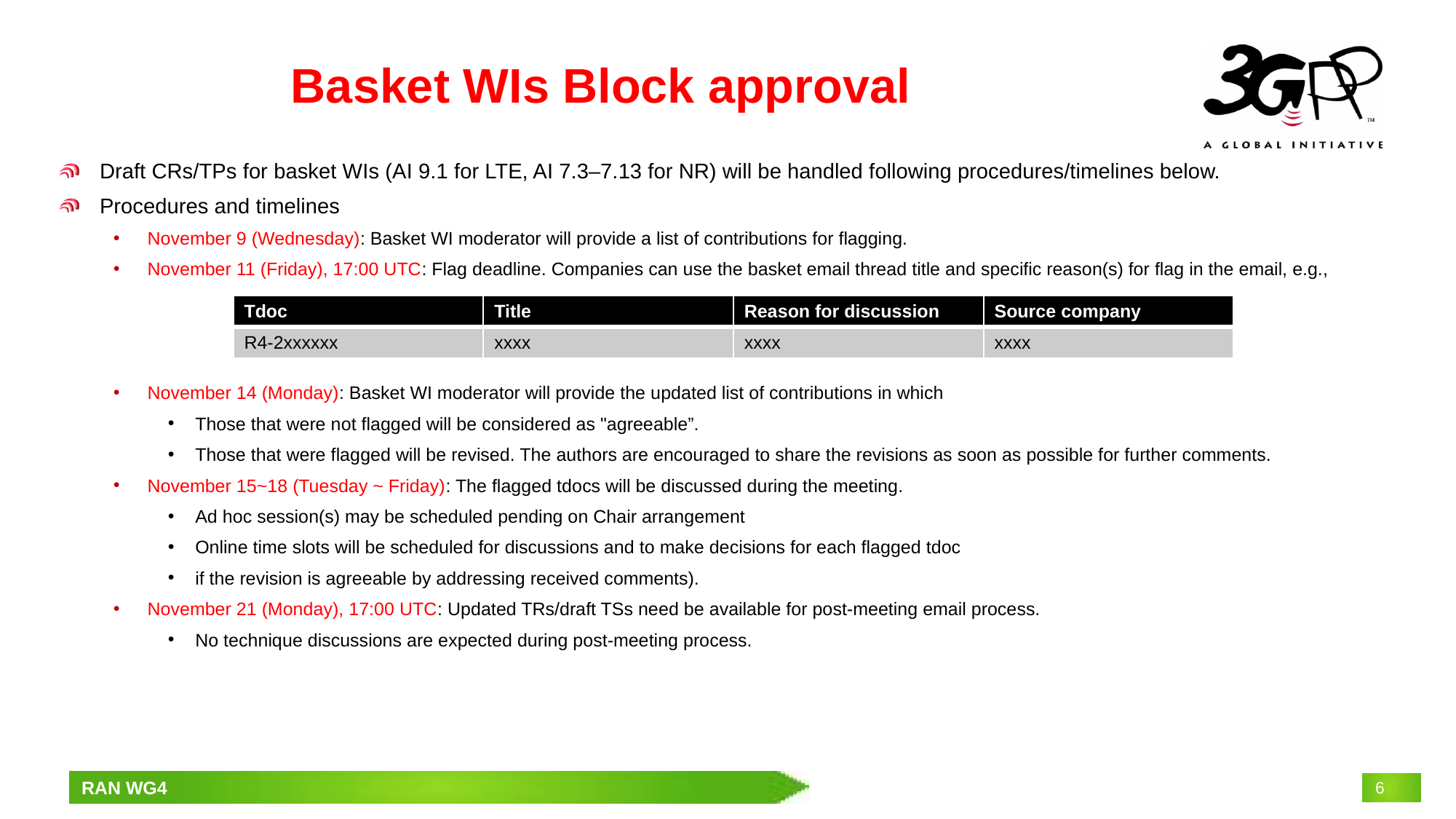

# Basket WIs Block approval
Draft CRs/TPs for basket WIs (AI 9.1 for LTE, AI 7.3–7.13 for NR) will be handled following procedures/timelines below.
Procedures and timelines
November 9 (Wednesday): Basket WI moderator will provide a list of contributions for flagging.
November 11 (Friday), 17:00 UTC: Flag deadline. Companies can use the basket email thread title and specific reason(s) for flag in the email, e.g.,

November 14 (Monday): Basket WI moderator will provide the updated list of contributions in which
Those that were not flagged will be considered as "agreeable”.
Those that were flagged will be revised. The authors are encouraged to share the revisions as soon as possible for further comments.
November 15~18 (Tuesday ~ Friday): The flagged tdocs will be discussed during the meeting.
Ad hoc session(s) may be scheduled pending on Chair arrangement
Online time slots will be scheduled for discussions and to make decisions for each flagged tdoc
if the revision is agreeable by addressing received comments).
November 21 (Monday), 17:00 UTC: Updated TRs/draft TSs need be available for post-meeting email process.
No technique discussions are expected during post-meeting process.
| Tdoc | Title | Reason for discussion | Source company |
| --- | --- | --- | --- |
| R4-2xxxxxx | xxxx | xxxx | xxxx |